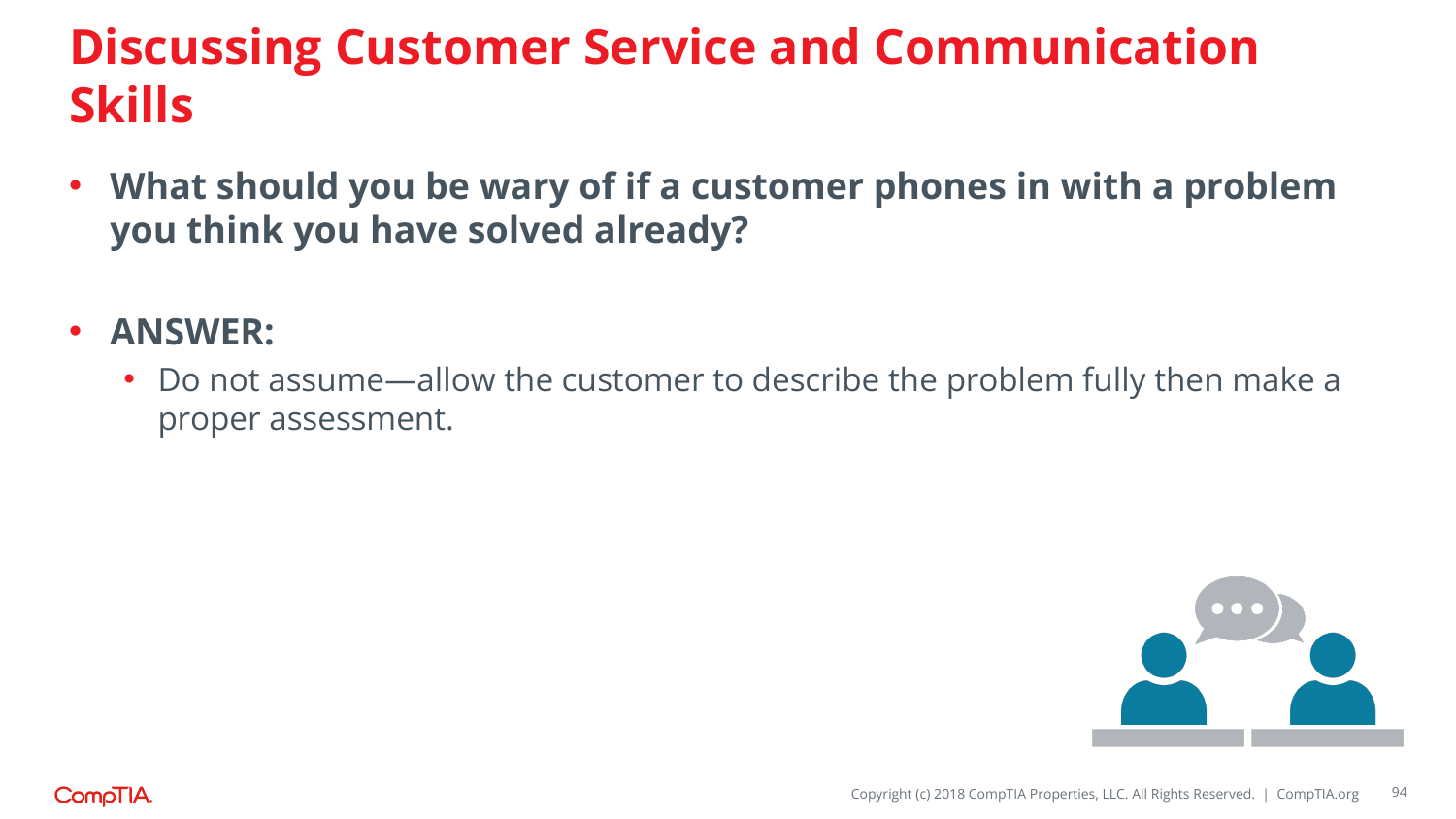

# Discussing Customer Service and Communication Skills
What should you be wary of if a customer phones in with a problem you think you have solved already?

ANSWER:
Do not assume—allow the customer to describe the problem fully then make a proper assessment.

94